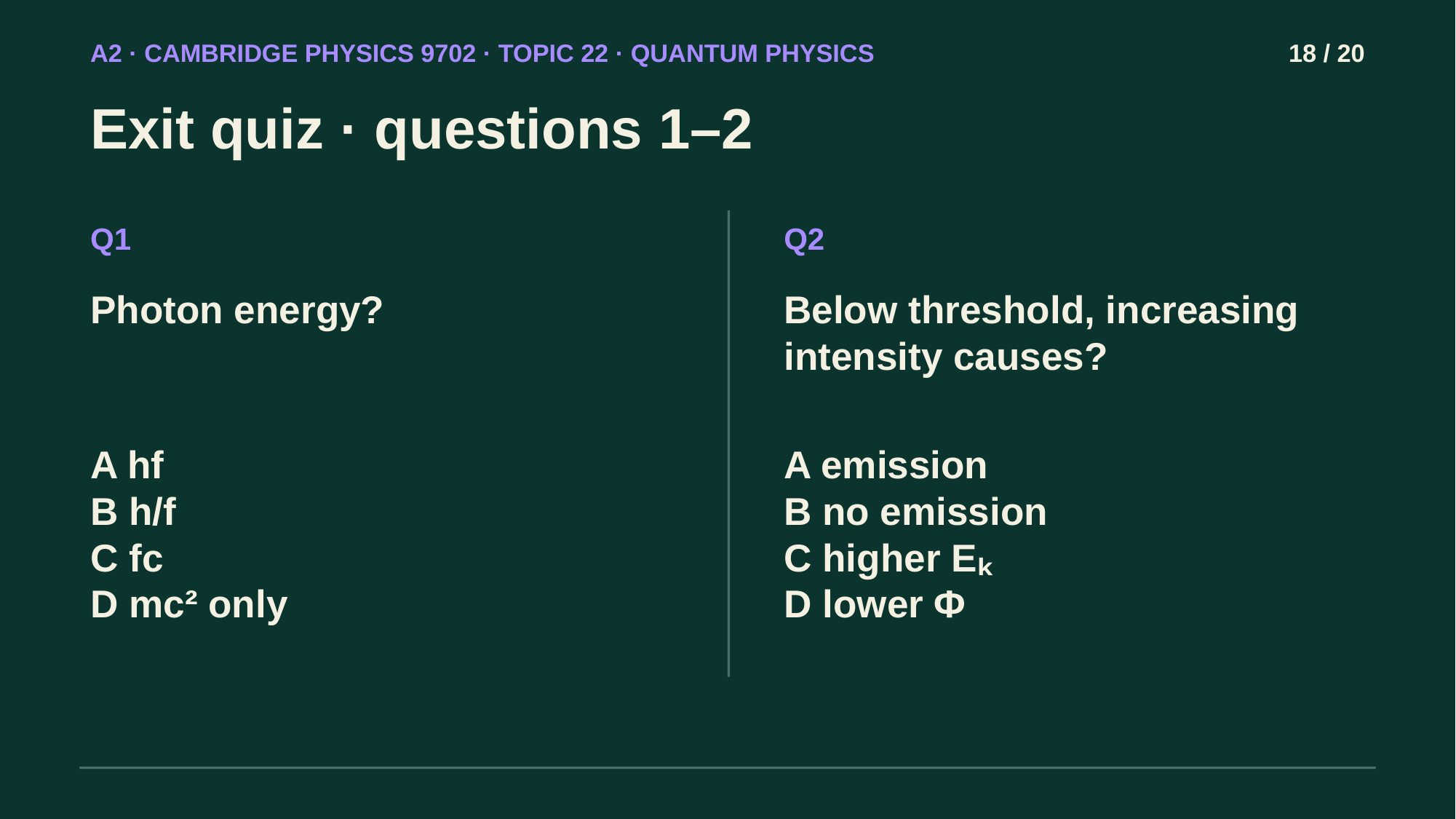

A2 · CAMBRIDGE PHYSICS 9702 · TOPIC 22 · QUANTUM PHYSICS
18 / 20
Exit quiz · questions 1–2

Q1
Q2
Photon energy?
Below threshold, increasing intensity causes?
A hf
B h/f
C fc
D mc² only
A emission
B no emission
C higher Eₖ
D lower Φ